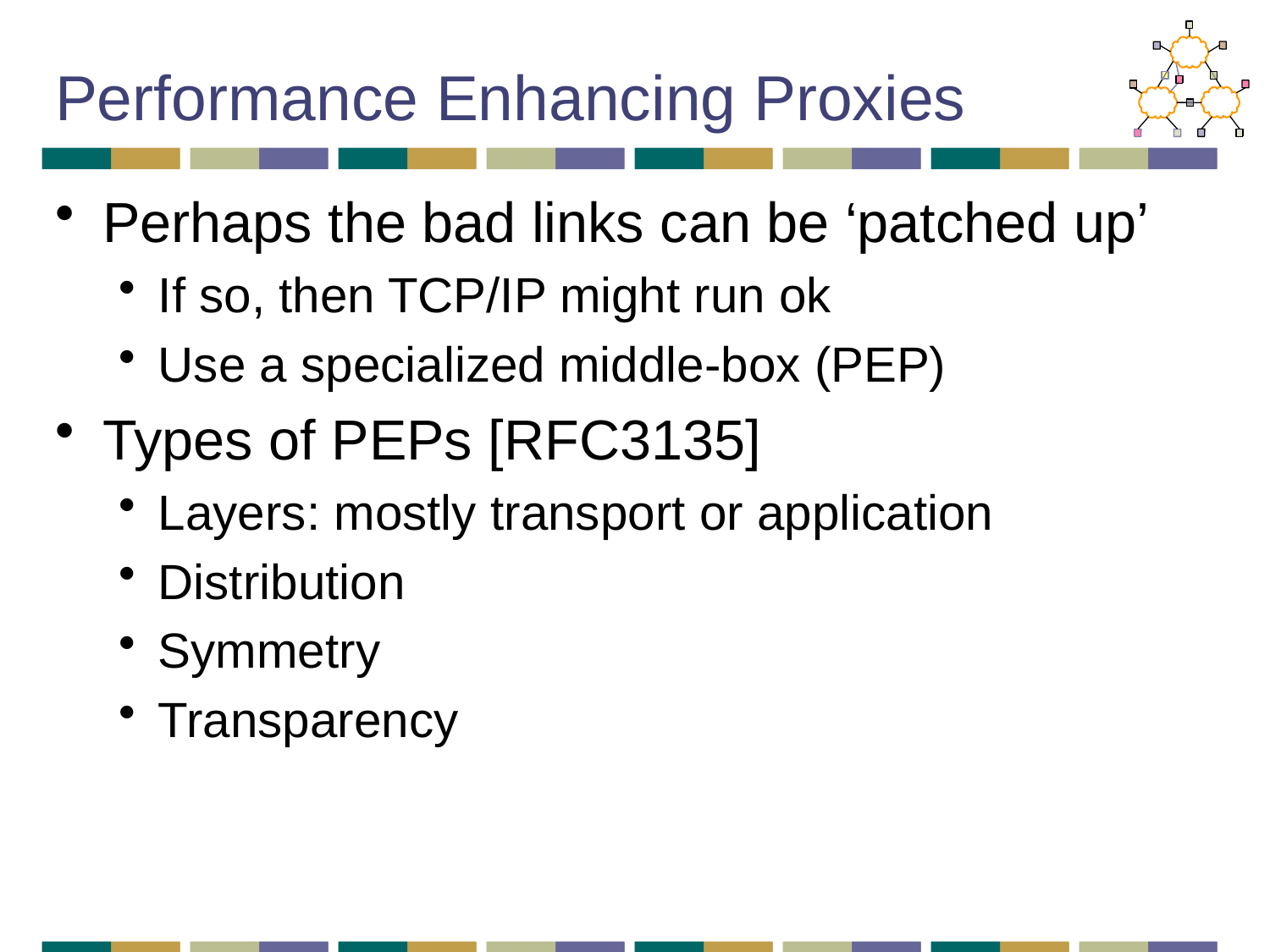

# Performance Enhancing Proxies
Perhaps the bad links can be ‘patched up’
If so, then TCP/IP might run ok
Use a specialized middle-box (PEP)
Types of PEPs [RFC3135]
Layers: mostly transport or application
Distribution
Symmetry
Transparency